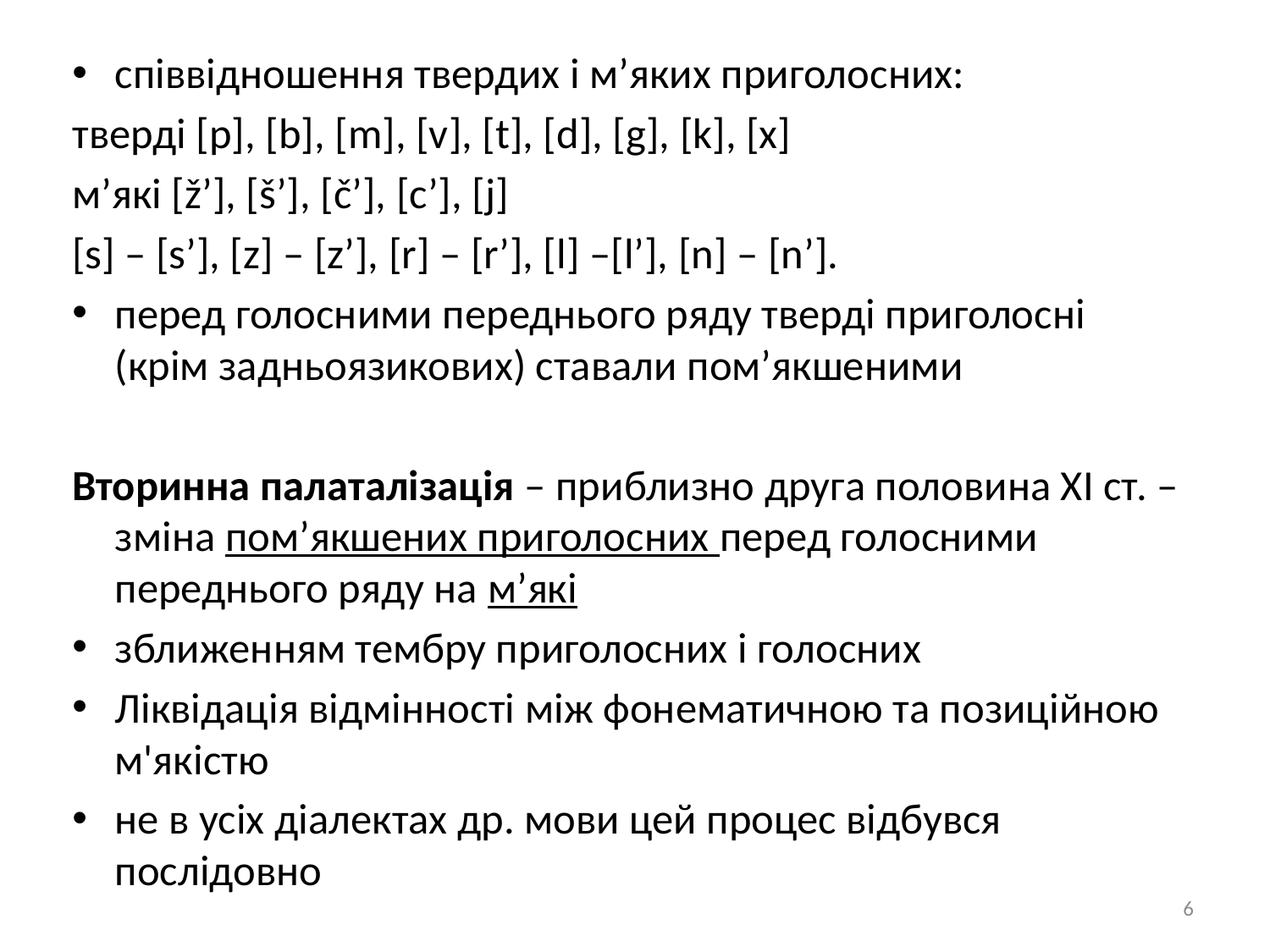

співвідношення твердих і м’яких приголосних:
тверді [p], [b], [m], [v], [t], [d], [g], [k], [х]
м’які [ž’], [š’], [č’], [c’], [j]
[s] – [s’], [z] – [z’], [r] – [r’], [l] –[l’], [n] – [n’].
перед голосними переднього ряду тверді приголосні (крім задньоязикових) ставали пом’якшеними

Вторинна палаталізація – приблизно друга половина ХІ ст. – зміна пом’якшених приголосних перед голосними переднього ряду на м’які
зближенням тембру приголосних і голосних
Ліквідація відмінності між фонематичною та позиційною м'якістю
не в усіх діалектах др. мови цей процес відбувся послідовно
6